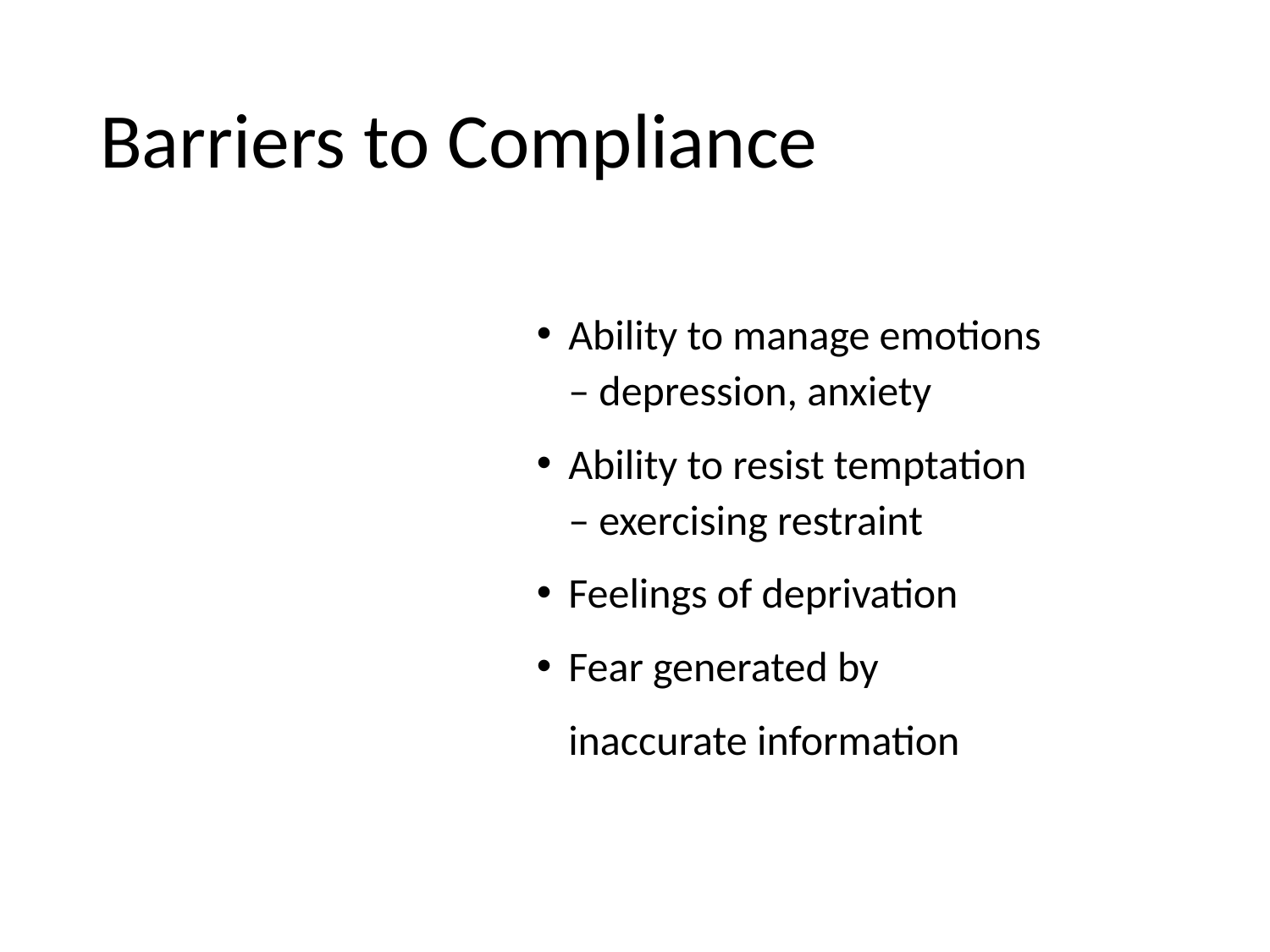

# Barriers to Compliance
Ability to manage emotions – depression, anxiety
Ability to resist temptation – exercising restraint
Feelings of deprivation
Fear generated by
	inaccurate information

72